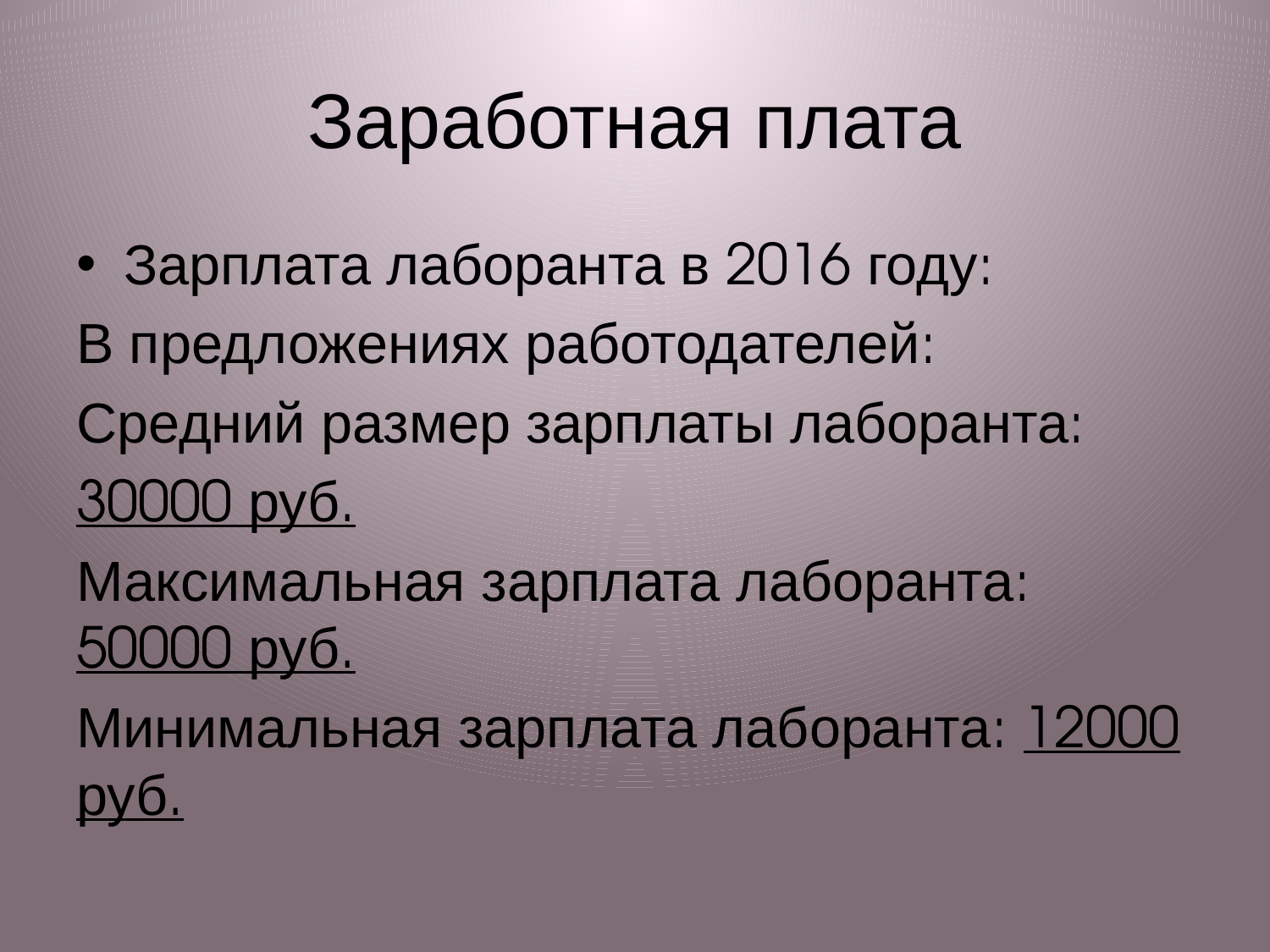

# Заработная плата
Зарплата лаборанта в 2016 году:
В предложениях работодателей:
Средний размер зарплаты лаборанта:
30000 руб.
Максимальная зарплата лаборанта: 50000 руб.
Минимальная зарплата лаборанта: 12000 руб.